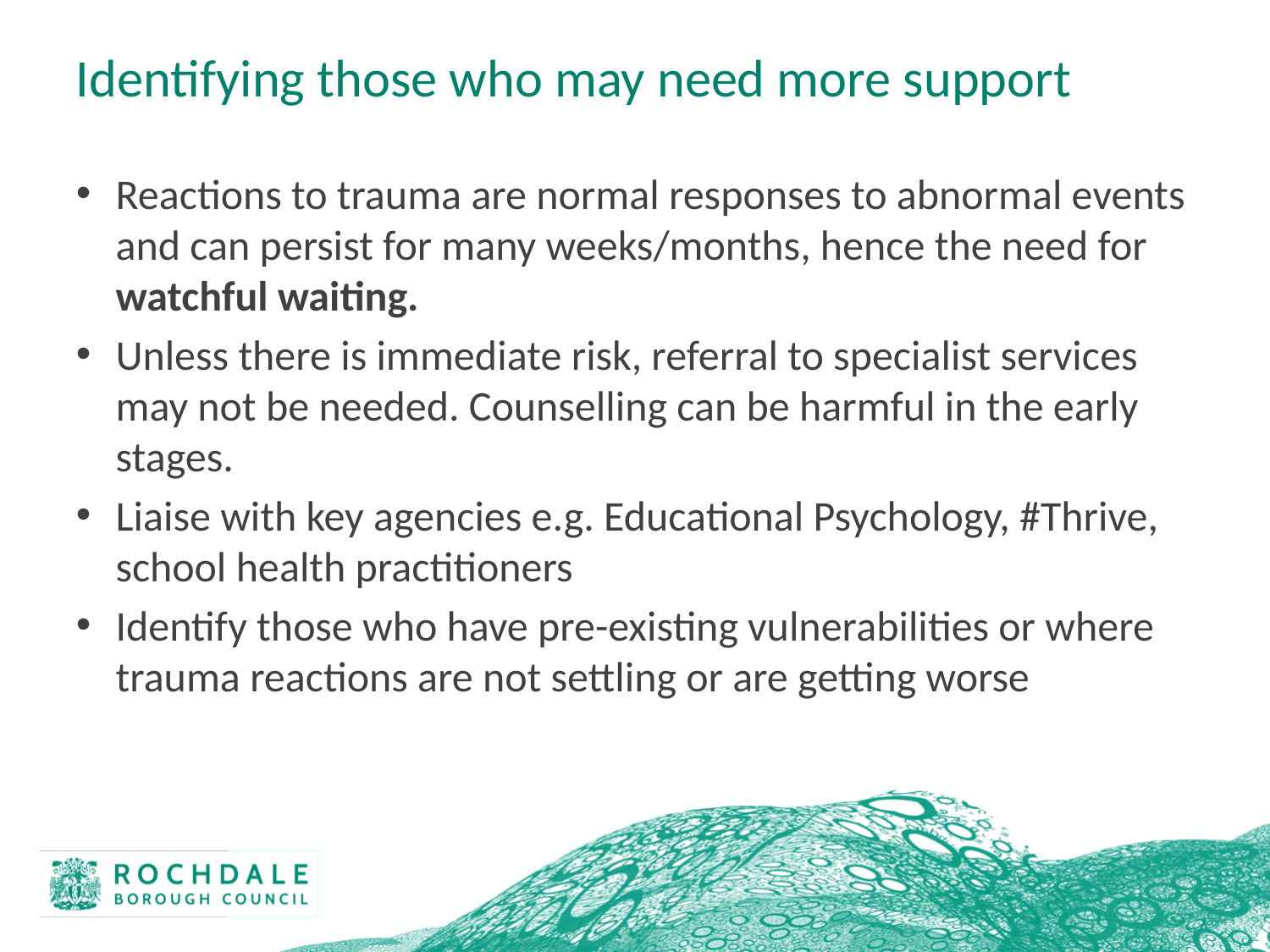

# Identifying those who may need more support
Reactions to trauma are normal responses to abnormal events and can persist for many weeks/months, hence the need for watchful waiting.
Unless there is immediate risk, referral to specialist services may not be needed. Counselling can be harmful in the early stages.
Liaise with key agencies e.g. Educational Psychology, #Thrive, school health practitioners
Identify those who have pre-existing vulnerabilities or where trauma reactions are not settling or are getting worse